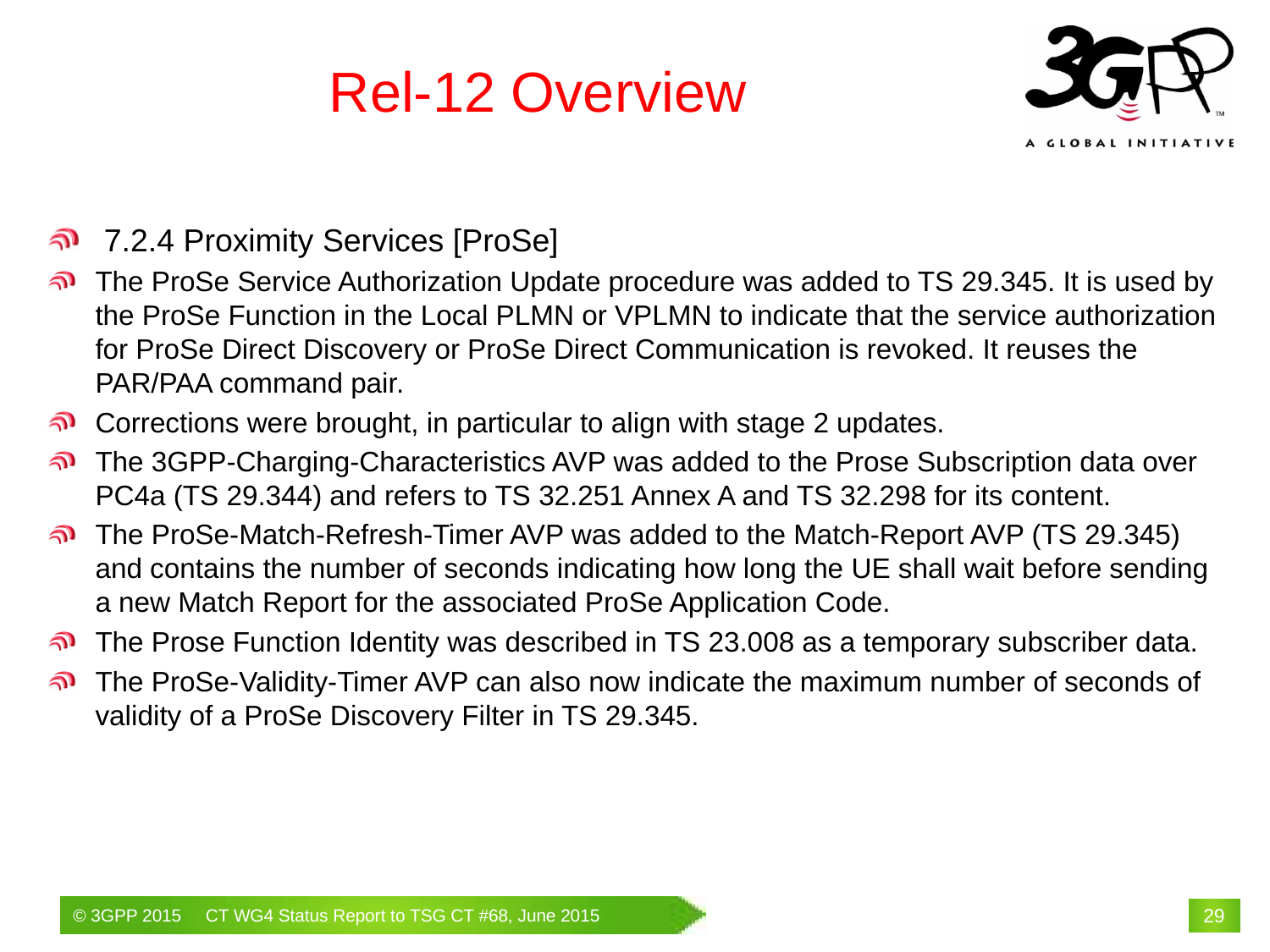

# Rel-12 Overview
 7.2.4 Proximity Services [ProSe]
The ProSe Service Authorization Update procedure was added to TS 29.345. It is used by the ProSe Function in the Local PLMN or VPLMN to indicate that the service authorization for ProSe Direct Discovery or ProSe Direct Communication is revoked. It reuses the PAR/PAA command pair.
Corrections were brought, in particular to align with stage 2 updates.
The 3GPP-Charging-Characteristics AVP was added to the Prose Subscription data over PC4a (TS 29.344) and refers to TS 32.251 Annex A and TS 32.298 for its content.
The ProSe-Match-Refresh-Timer AVP was added to the Match-Report AVP (TS 29.345) and contains the number of seconds indicating how long the UE shall wait before sending a new Match Report for the associated ProSe Application Code.
The Prose Function Identity was described in TS 23.008 as a temporary subscriber data.
The ProSe-Validity-Timer AVP can also now indicate the maximum number of seconds of validity of a ProSe Discovery Filter in TS 29.345.